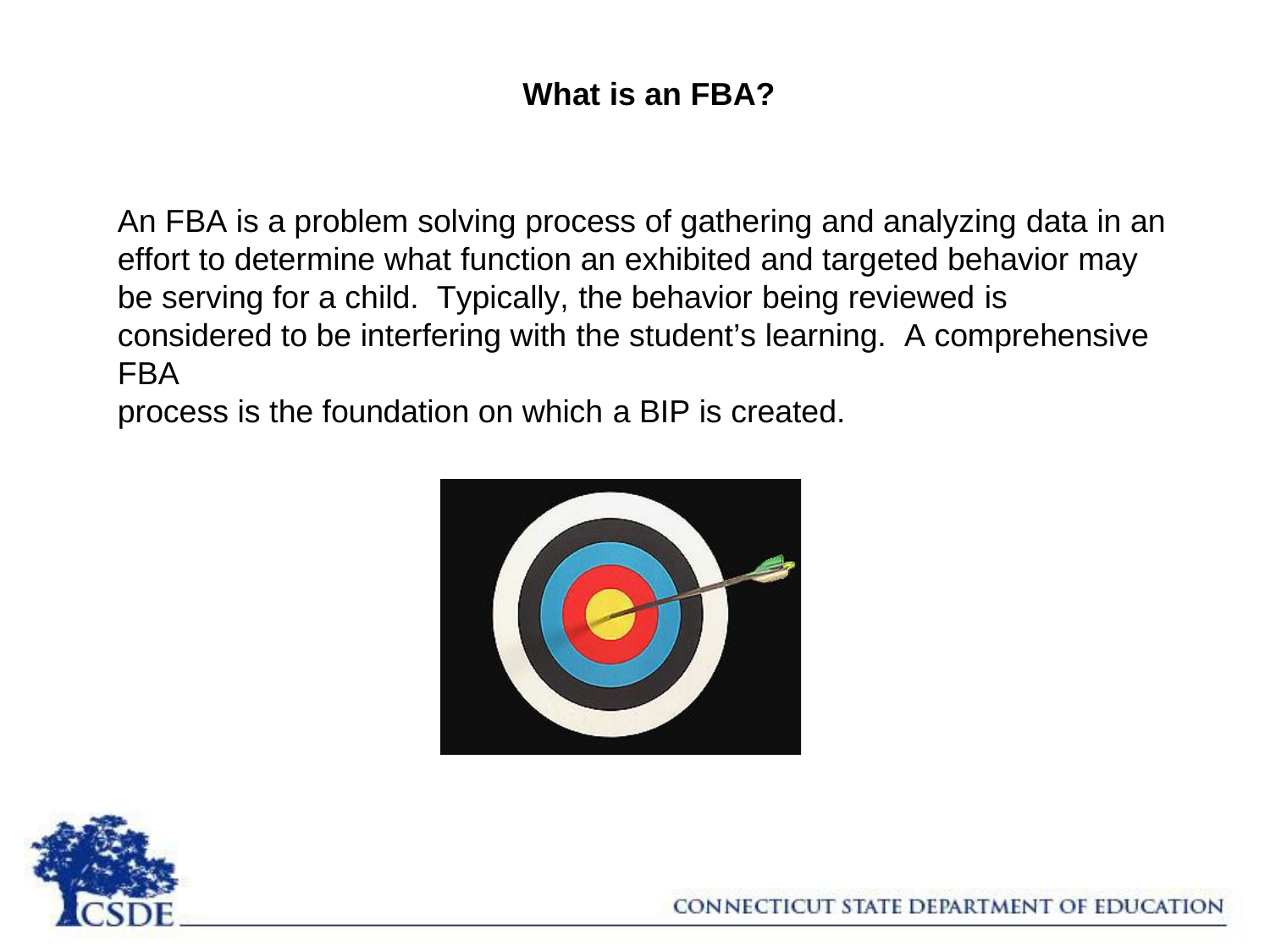

# What is an FBA?
An FBA is a problem solving process of gathering and analyzing data in an effort to determine what function an exhibited and targeted behavior may be serving for a child.  Typically, the behavior being reviewed is considered to be interfering with the student’s learning.  A comprehensive FBA
process is the foundation on which a BIP is created.